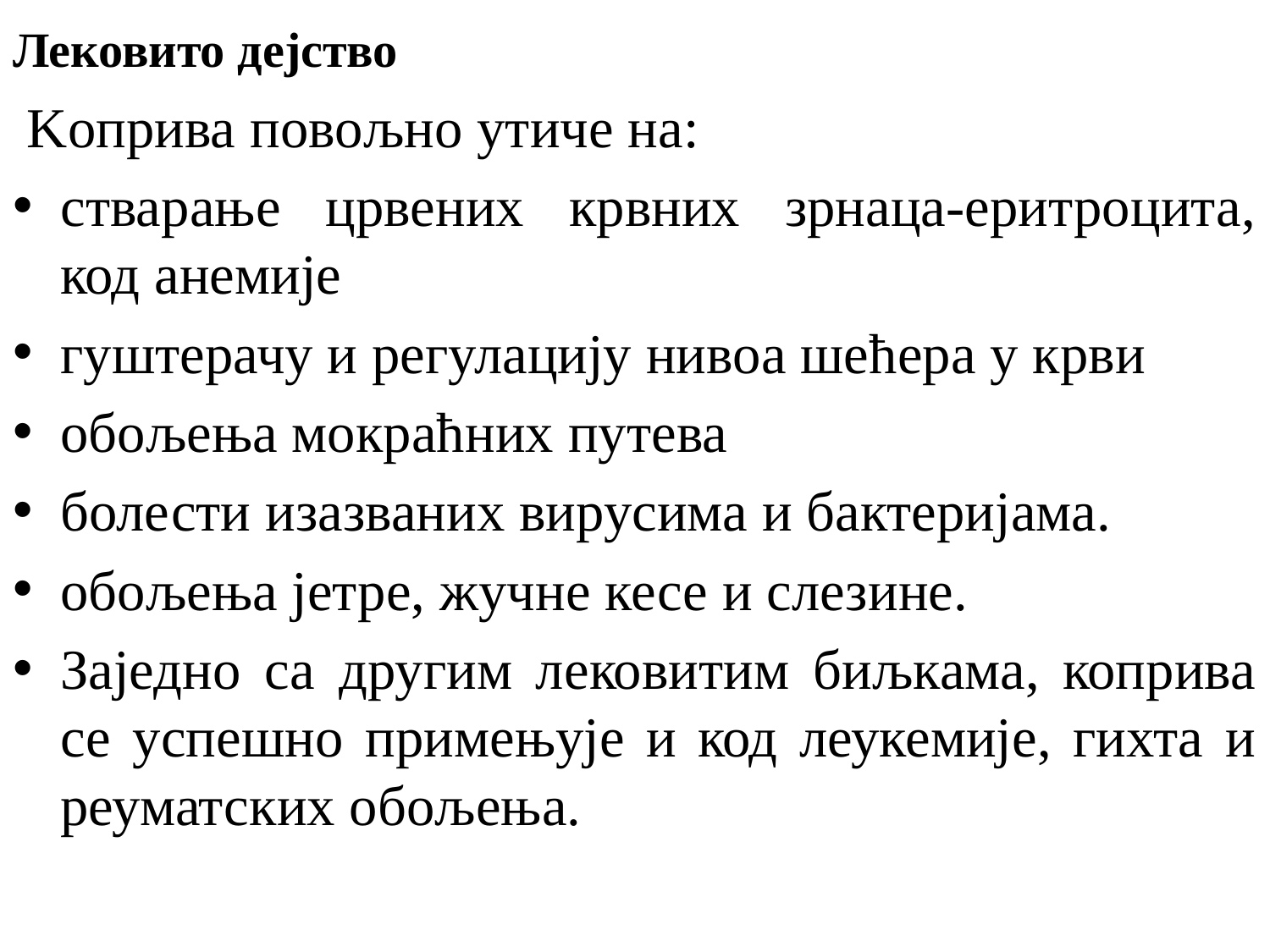

# Лековито дејство
 Kоприва повољно утиче на:
стварање црвених крвних зрнаца-еритроцита, код анемије
гуштерачу и регулацију нивоа шећера у крви
обољења мокраћних путева
болести изазваних вирусима и бактеријама.
обољења јетре, жучне кесе и слезине.
Заједно са другим лековитим биљкама, коприва се успешно примењује и код леукемије, гихта и реуматских обољења.